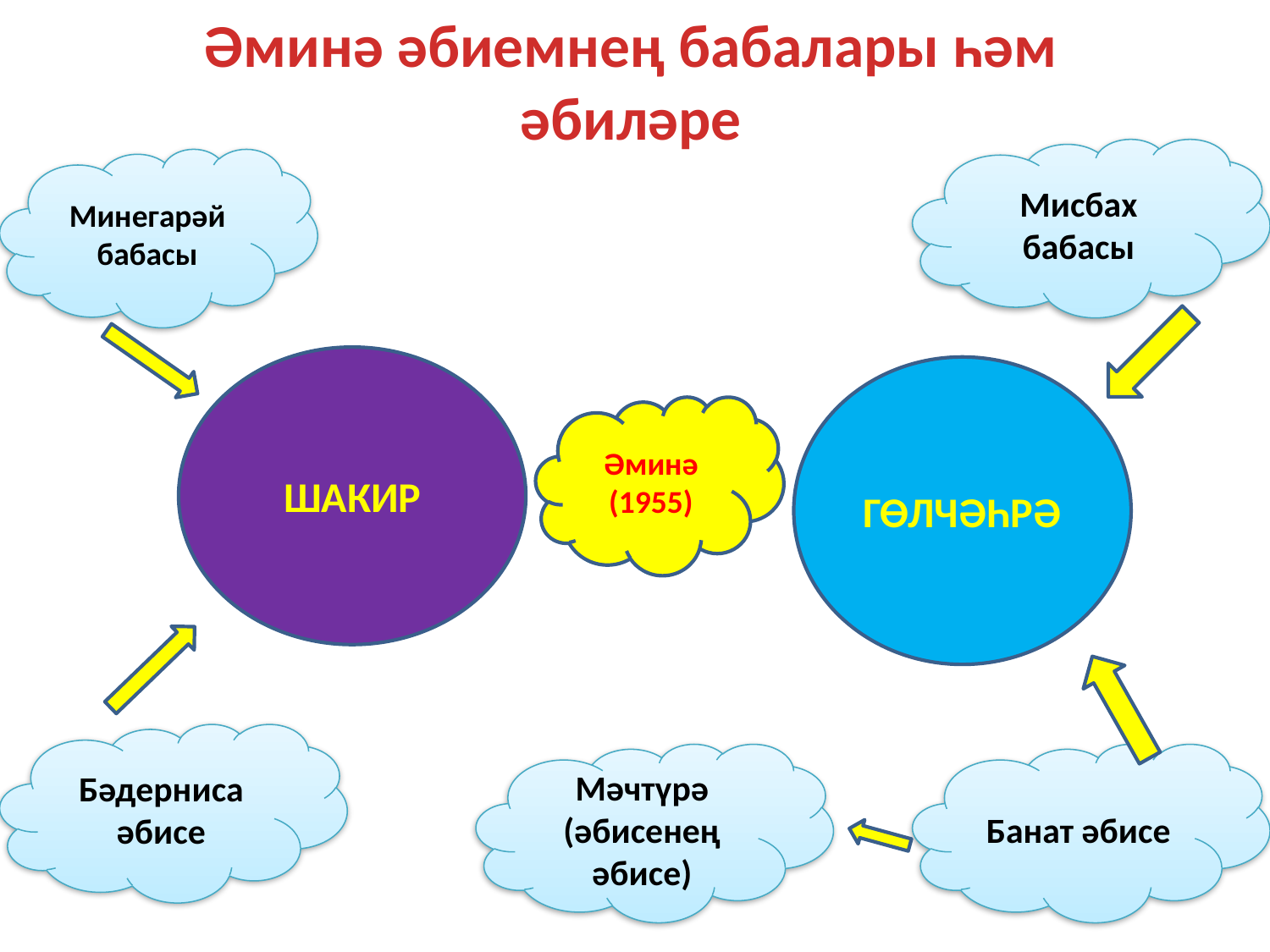

# Әминә әбиемнең бабалары һәм әбиләре
Мисбах бабасы
Минегарәй бабасы

ШАКИР
ГӨЛЧӘҺРӘ
Әминә
(1955)

Бәдерниса әбисе
Мәчтүрә (әбисенең әбисе)
Банат әбисе